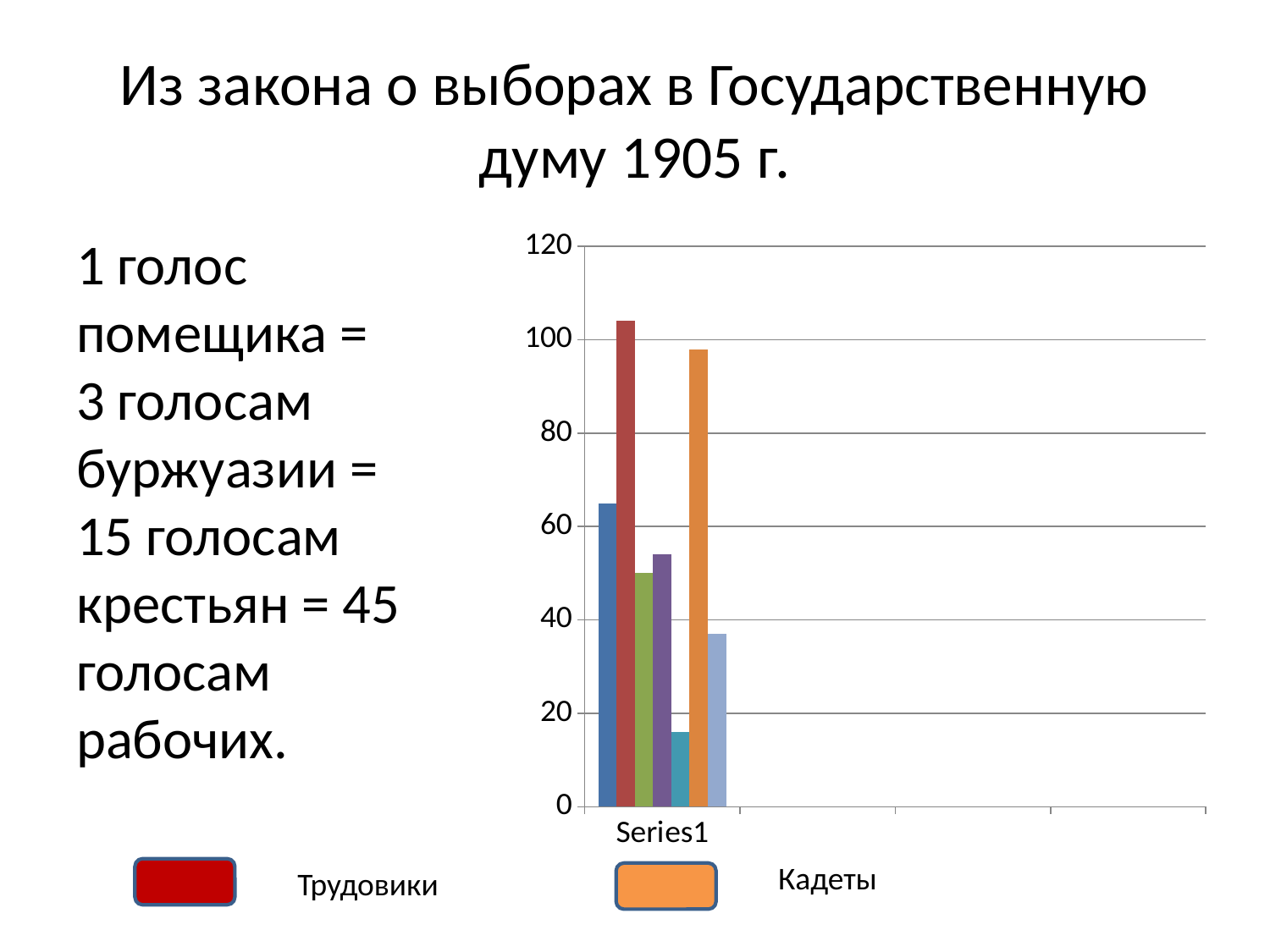

# Из закона о выборах в Государственную думу 1905 г.
1 голос помещика = 3 голосам буржуазии = 15 голосам крестьян = 45 голосам рабочих.

### Chart

| Category | Социал-демократы | Трудовики | Беспартийные | Октыбристы | Национальные партии | Кадеты | Эсеры |
|---|---|---|---|---|---|---|---|
|  | 65.0 | 104.0 | 50.0 | 54.0 | 16.0 | 98.0 | 37.0 |
|  | None | None | None | None | None | None | None |
|  | None | None | None | None | None | None | None |
|  | None | None | None | None | None | None | None |
Кадеты
Трудовики